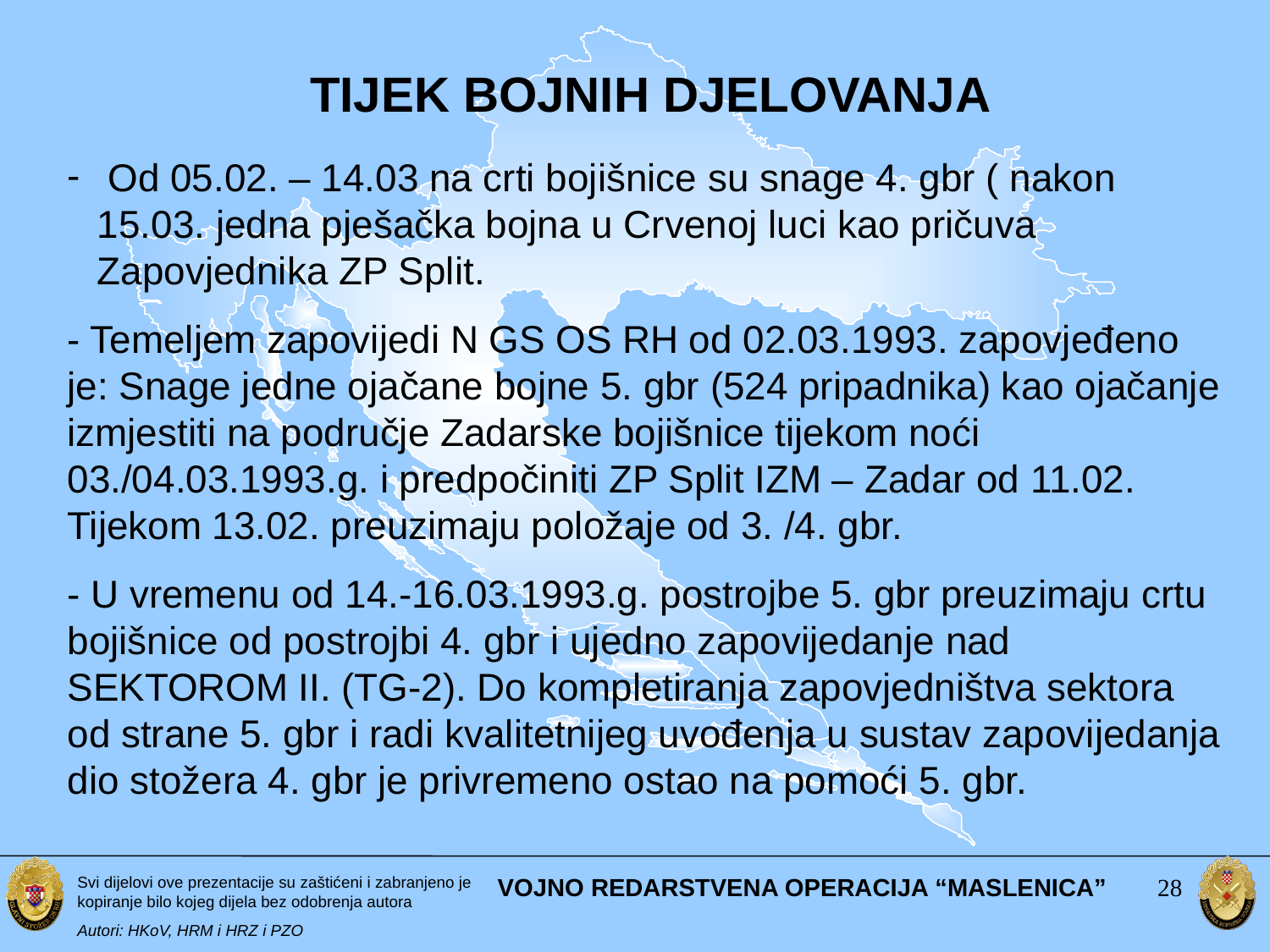

TIJEK BOJNIH DJELOVANJA
 Od 05.02. – 14.03 na crti bojišnice su snage 4. gbr ( nakon 15.03. jedna pješačka bojna u Crvenoj luci kao pričuva Zapovjednika ZP Split.
- Temeljem zapovijedi N GS OS RH od 02.03.1993. zapovjeđeno je: Snage jedne ojačane bojne 5. gbr (524 pripadnika) kao ojačanje izmjestiti na područje Zadarske bojišnice tijekom noći 03./04.03.1993.g. i predpočiniti ZP Split IZM – Zadar od 11.02. Tijekom 13.02. preuzimaju položaje od 3. /4. gbr.
- U vremenu od 14.-16.03.1993.g. postrojbe 5. gbr preuzimaju crtu bojišnice od postrojbi 4. gbr i ujedno zapovijedanje nad SEKTOROM II. (TG-2). Do kompletiranja zapovjedništva sektora od strane 5. gbr i radi kvalitetnijeg uvođenja u sustav zapovijedanja dio stožera 4. gbr je privremeno ostao na pomoći 5. gbr.
VOJNO REDARSTVENA OPERACIJA “MASLENICA”